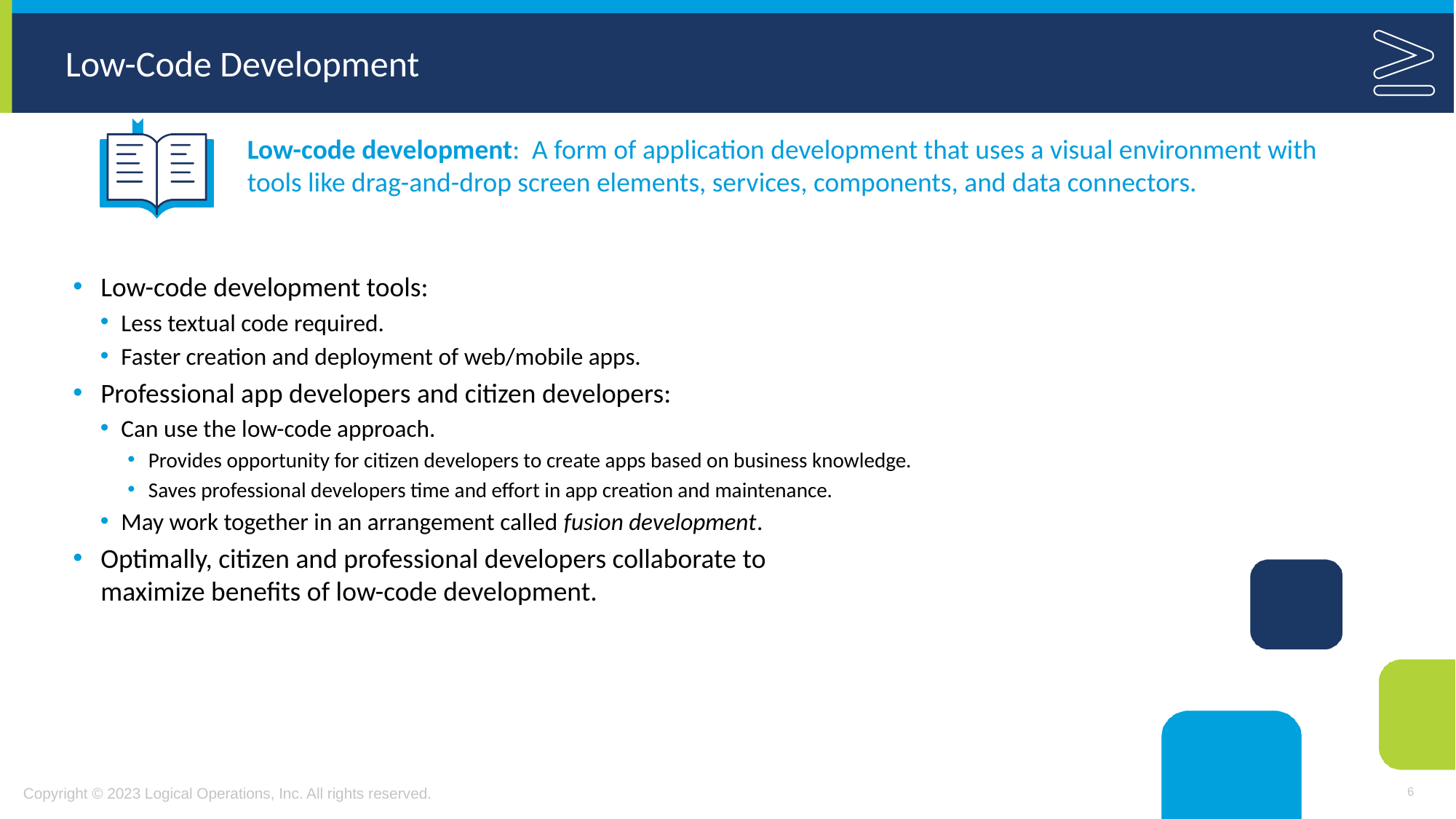

# Low-Code Development
Low-code development:  A form of application development that uses a visual environment with tools like drag-and-drop screen elements, services, components, and data connectors.
Low-code development tools:
Less textual code required.
Faster creation and deployment of web/mobile apps.
Professional app developers and citizen developers:
Can use the low-code approach.
Provides opportunity for citizen developers to create apps based on business knowledge.
Saves professional developers time and effort in app creation and maintenance.
May work together in an arrangement called fusion development.
Optimally, citizen and professional developers collaborate to
maximize benefits of low-code development.
6